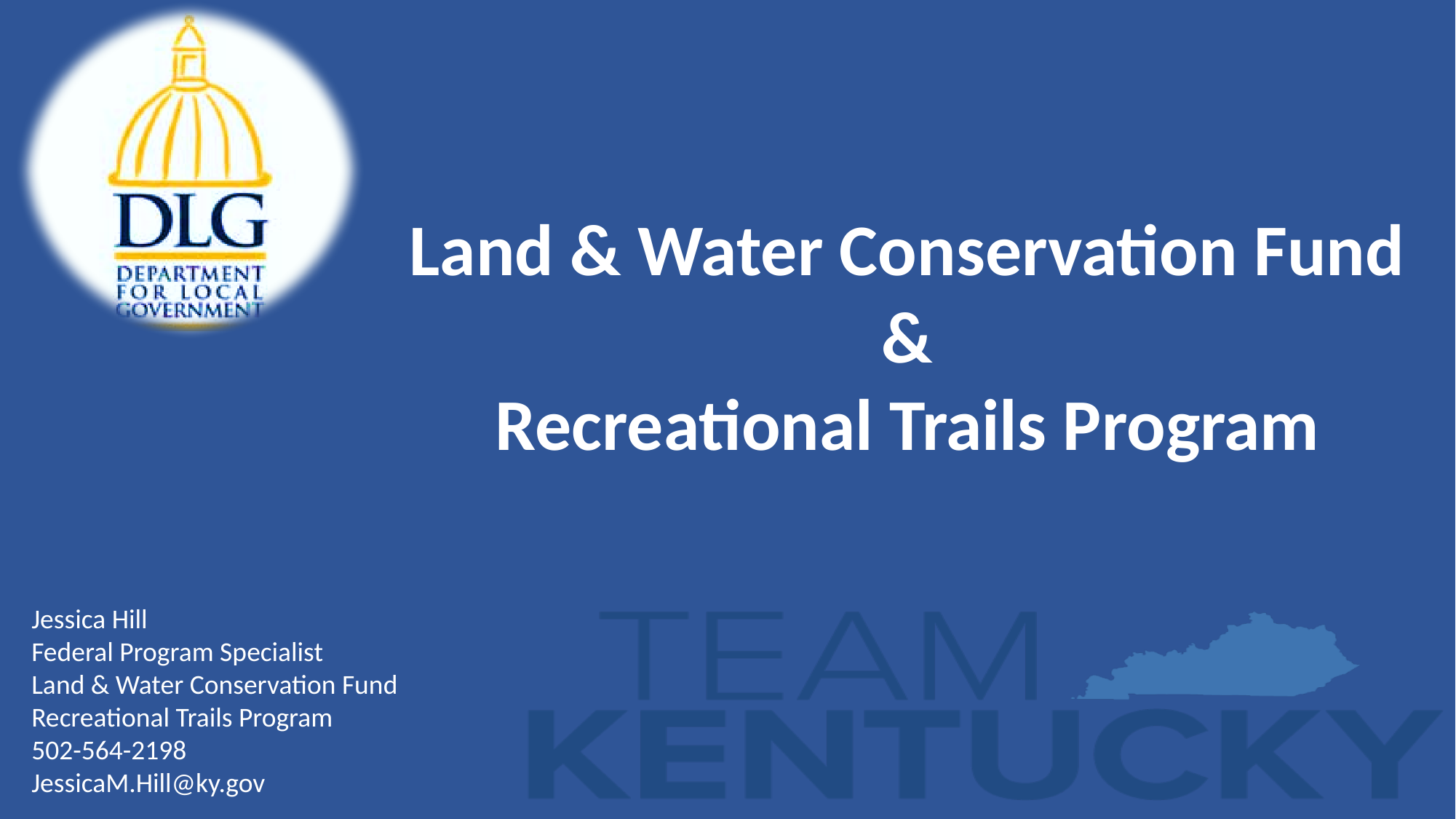

Land & Water Conservation Fund
&
Recreational Trails Program
Jessica Hill
Federal Program Specialist
Land & Water Conservation Fund
Recreational Trails Program
502-564-2198
JessicaM.Hill@ky.gov